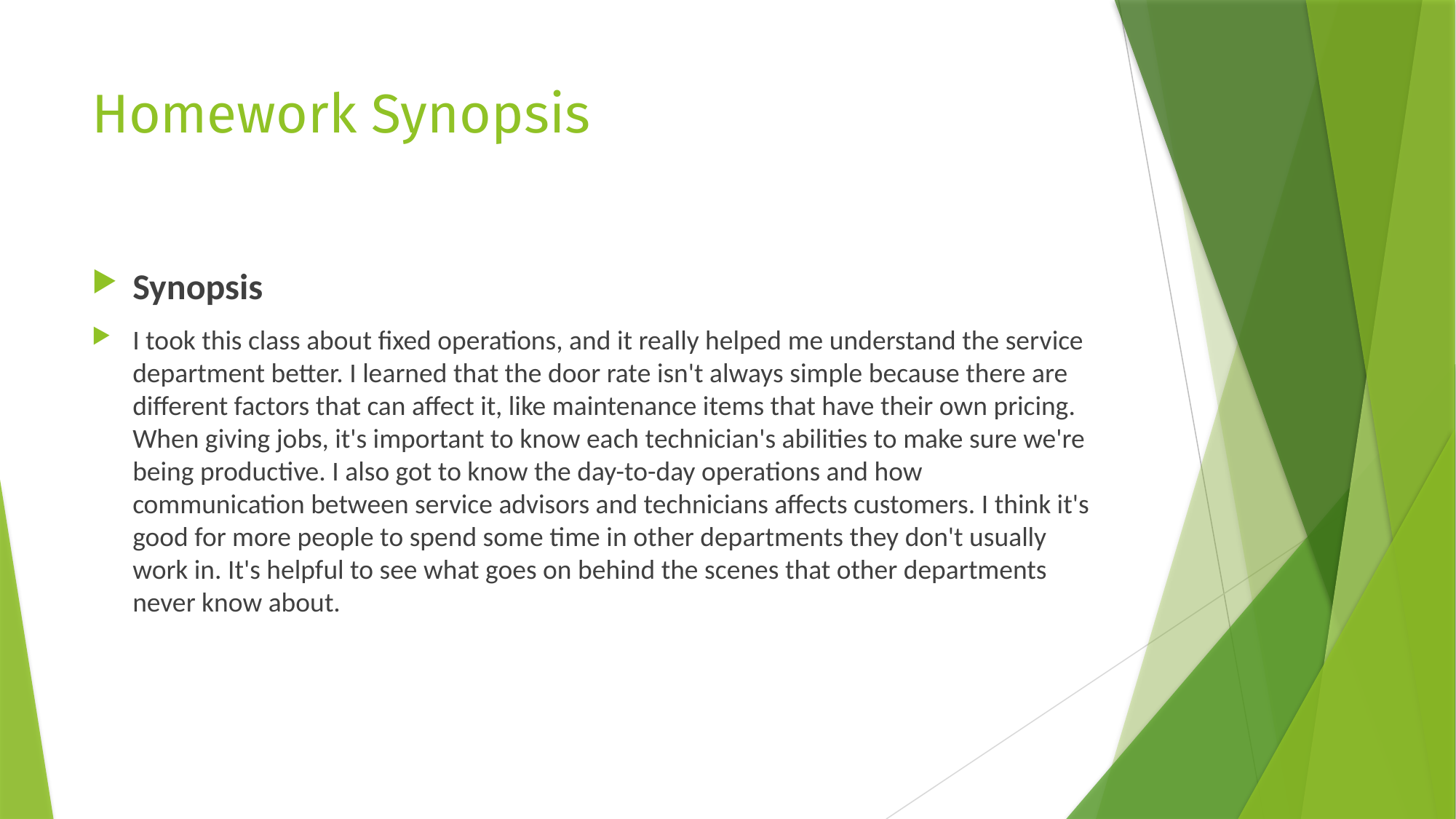

# Homework Synopsis
Synopsis
I took this class about fixed operations, and it really helped me understand the service department better. I learned that the door rate isn't always simple because there are different factors that can affect it, like maintenance items that have their own pricing. When giving jobs, it's important to know each technician's abilities to make sure we're being productive. I also got to know the day-to-day operations and how communication between service advisors and technicians affects customers. I think it's good for more people to spend some time in other departments they don't usually work in. It's helpful to see what goes on behind the scenes that other departments never know about.